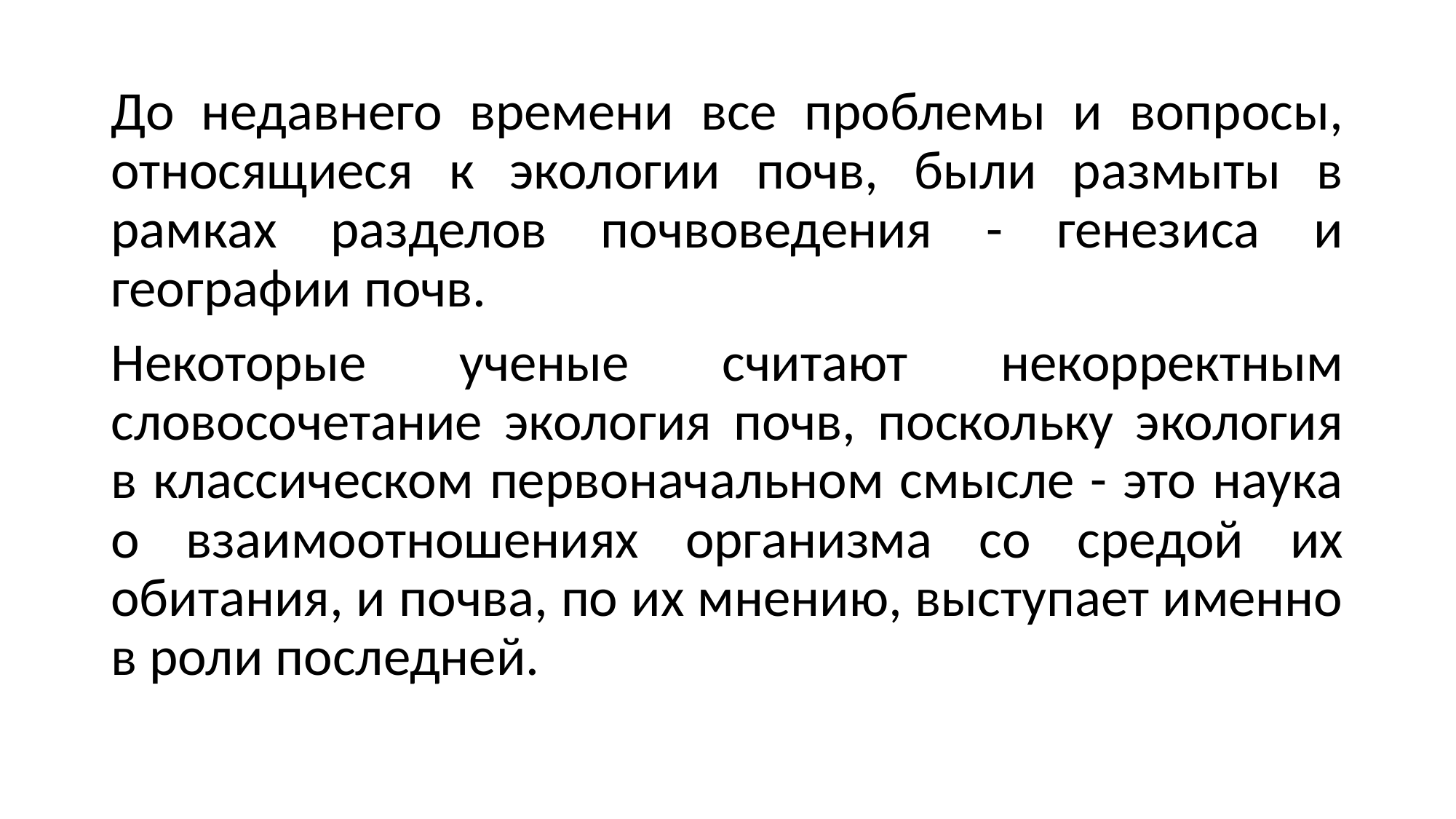

До недавнего времени все проблемы и вопросы, относящиеся к экологии почв, были размыты в рамках разделов почвоведения - генезиса и географии почв.
Некоторые ученые считают некорректным словосочетание экология почв, поскольку экология в классическом первоначальном смысле - это наука о взаимоотношениях организма со средой их обитания, и почва, по их мнению, выступает именно в роли последней.